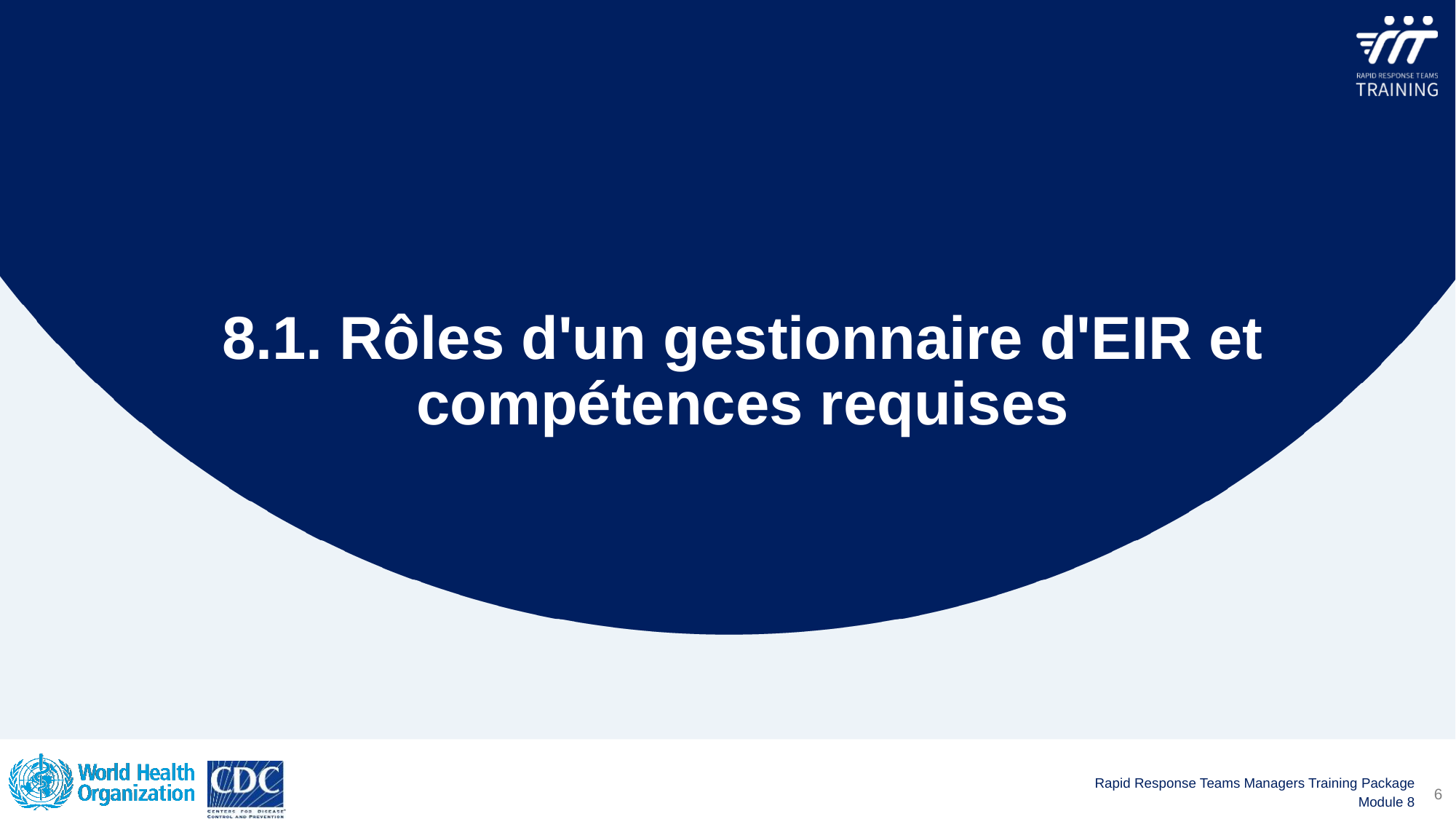

8.1. Rôles d'un gestionnaire d'EIR et compétences requises
6